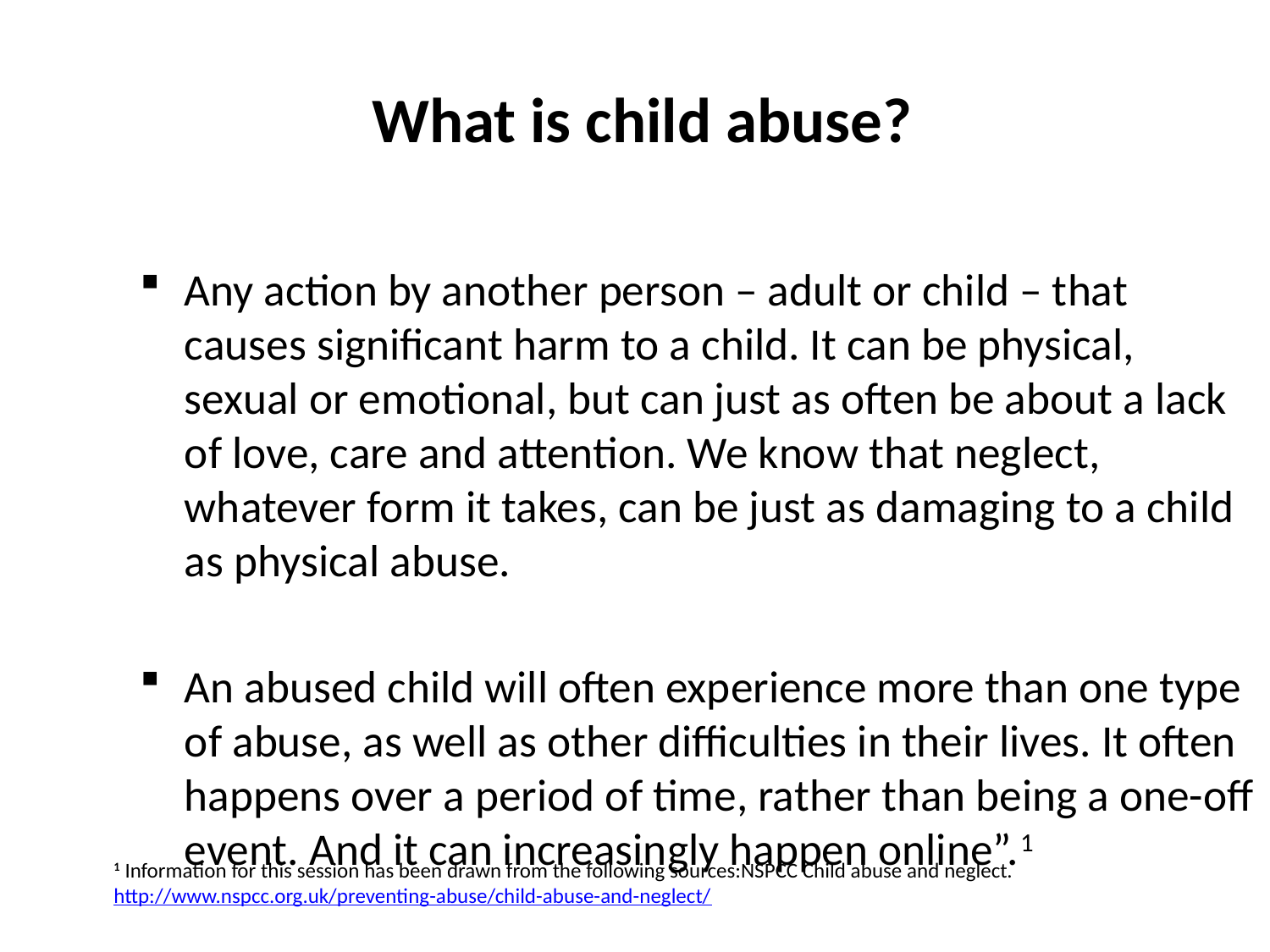

What is child abuse?
Any action by another person – adult or child – that causes significant harm to a child. It can be physical, sexual or emotional, but can just as often be about a lack of love, care and attention. We know that neglect, whatever form it takes, can be just as damaging to a child as physical abuse.

An abused child will often experience more than one type of abuse, as well as other difficulties in their lives. It often happens over a period of time, rather than being a one-off event. And it can increasingly happen online”.1

1 Information for this session has been drawn from the following sources:NSPCC Child abuse and neglect.
http://www.nspcc.org.uk/preventing-abuse/child-abuse-and-neglect/